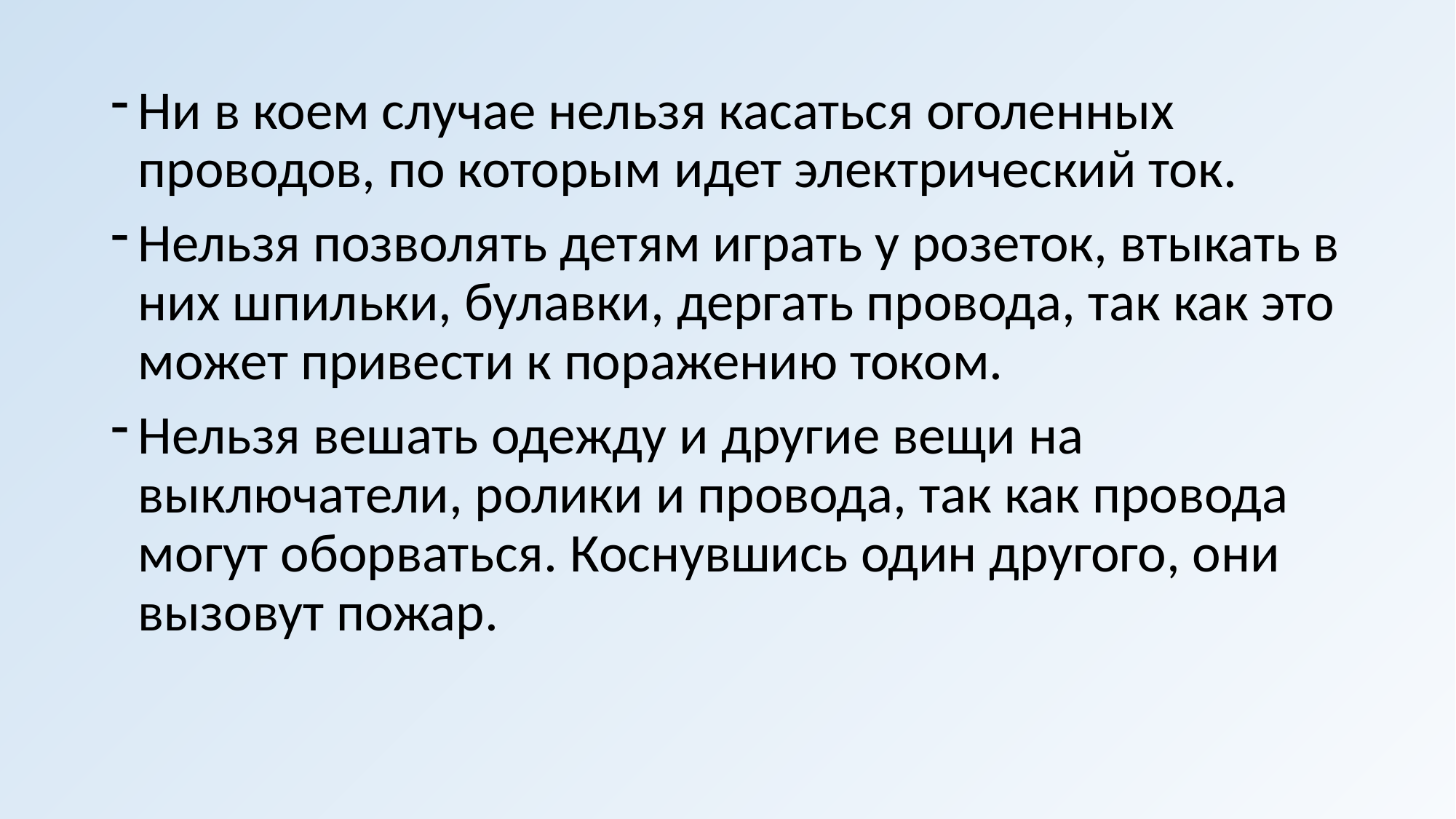

Ни в коем случае нельзя касаться оголенных проводов, по которым идет электрический ток.
Нельзя позволять детям играть у розеток, втыкать в них шпильки, булавки, дергать провода, так как это может привести к поражению током.
Нельзя вешать одежду и другие вещи на выключатели, ролики и провода, так как провода могут оборваться. Коснувшись один другого, они вызовут пожар.